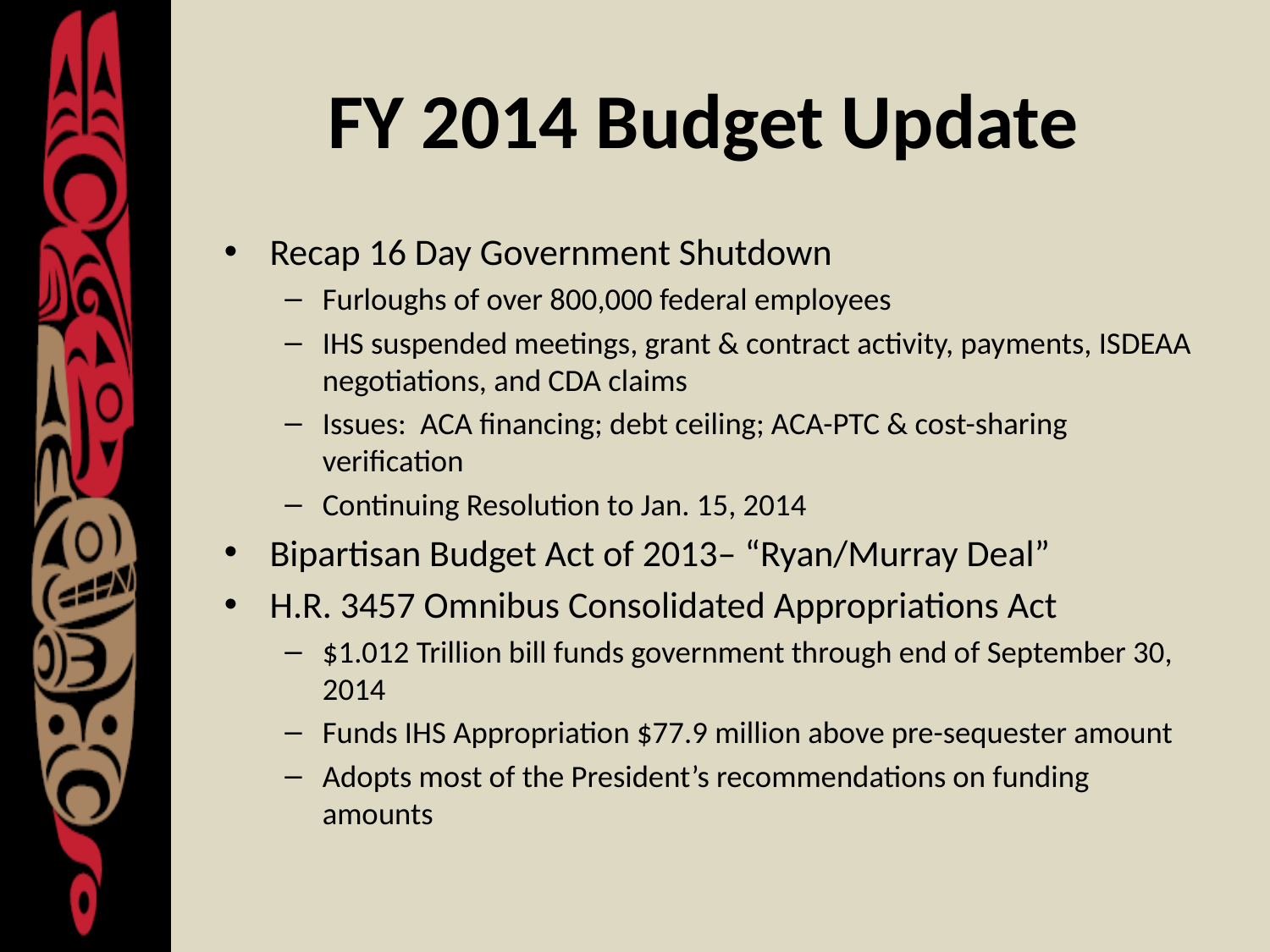

# FY 2014 Budget Update
Recap 16 Day Government Shutdown
Furloughs of over 800,000 federal employees
IHS suspended meetings, grant & contract activity, payments, ISDEAA negotiations, and CDA claims
Issues:  ACA financing; debt ceiling; ACA-PTC & cost-sharing verification
Continuing Resolution to Jan. 15, 2014
Bipartisan Budget Act of 2013– “Ryan/Murray Deal”
H.R. 3457 Omnibus Consolidated Appropriations Act
$1.012 Trillion bill funds government through end of September 30, 2014
Funds IHS Appropriation $77.9 million above pre-sequester amount
Adopts most of the President’s recommendations on funding amounts